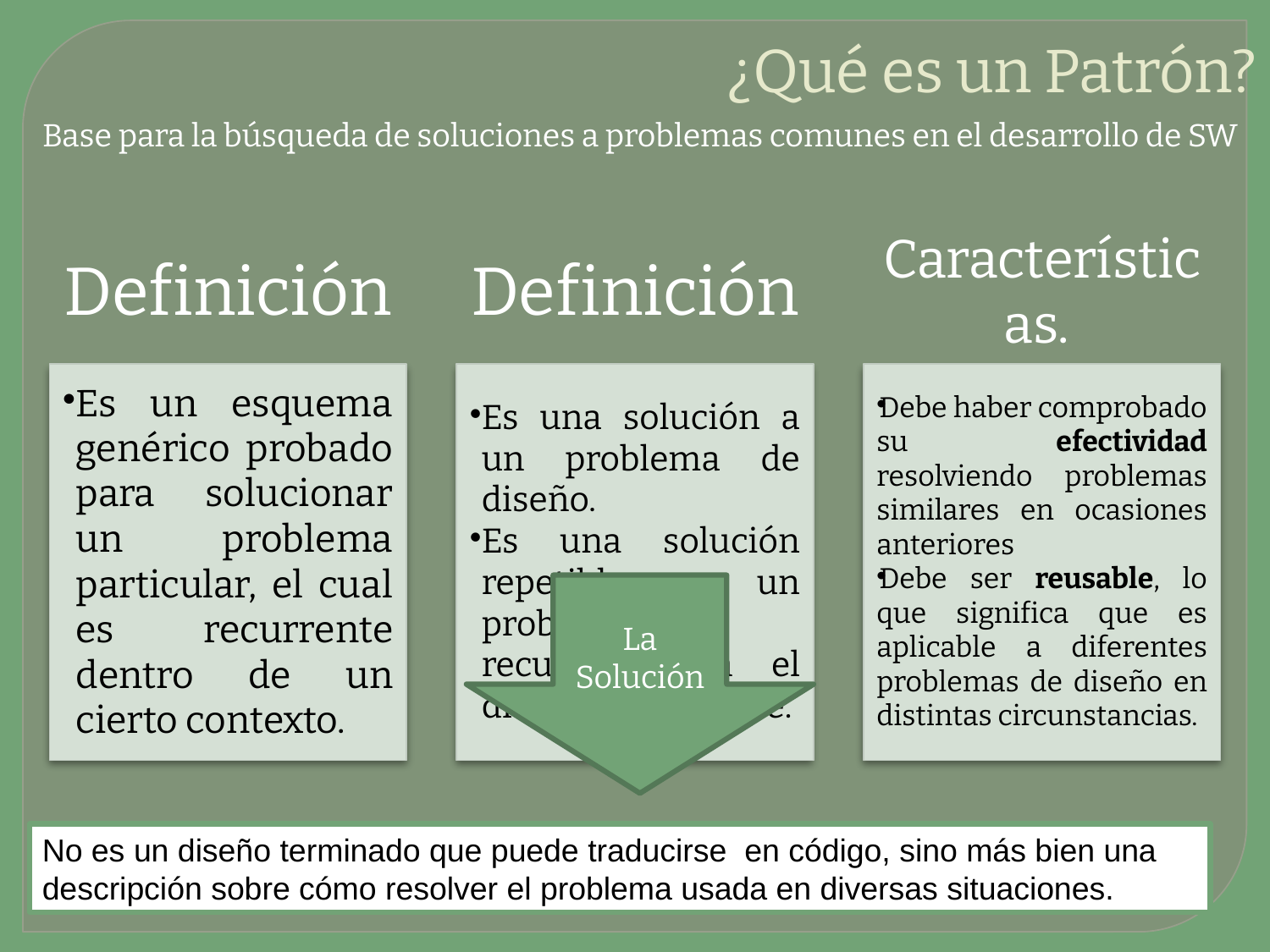

¿Qué es un Patrón?
Base para la búsqueda de soluciones a problemas comunes en el desarrollo de SW
Es un esquema genérico probado para solucionar un problema particular, el cual es recurrente dentro de un cierto contexto.
Definición
Es una solución a un problema de diseño.
Características.
Debe haber comprobado su efectividad resolviendo problemas similares en ocasiones anteriores
Definición
Debe ser reusable, lo que significa que es aplicable a diferentes problemas de diseño en distintas circunstancias.
La
Solución
No es un diseño terminado que puede traducirse  en código, sino más bien una descripción sobre cómo resolver el problema usada en diversas situaciones.